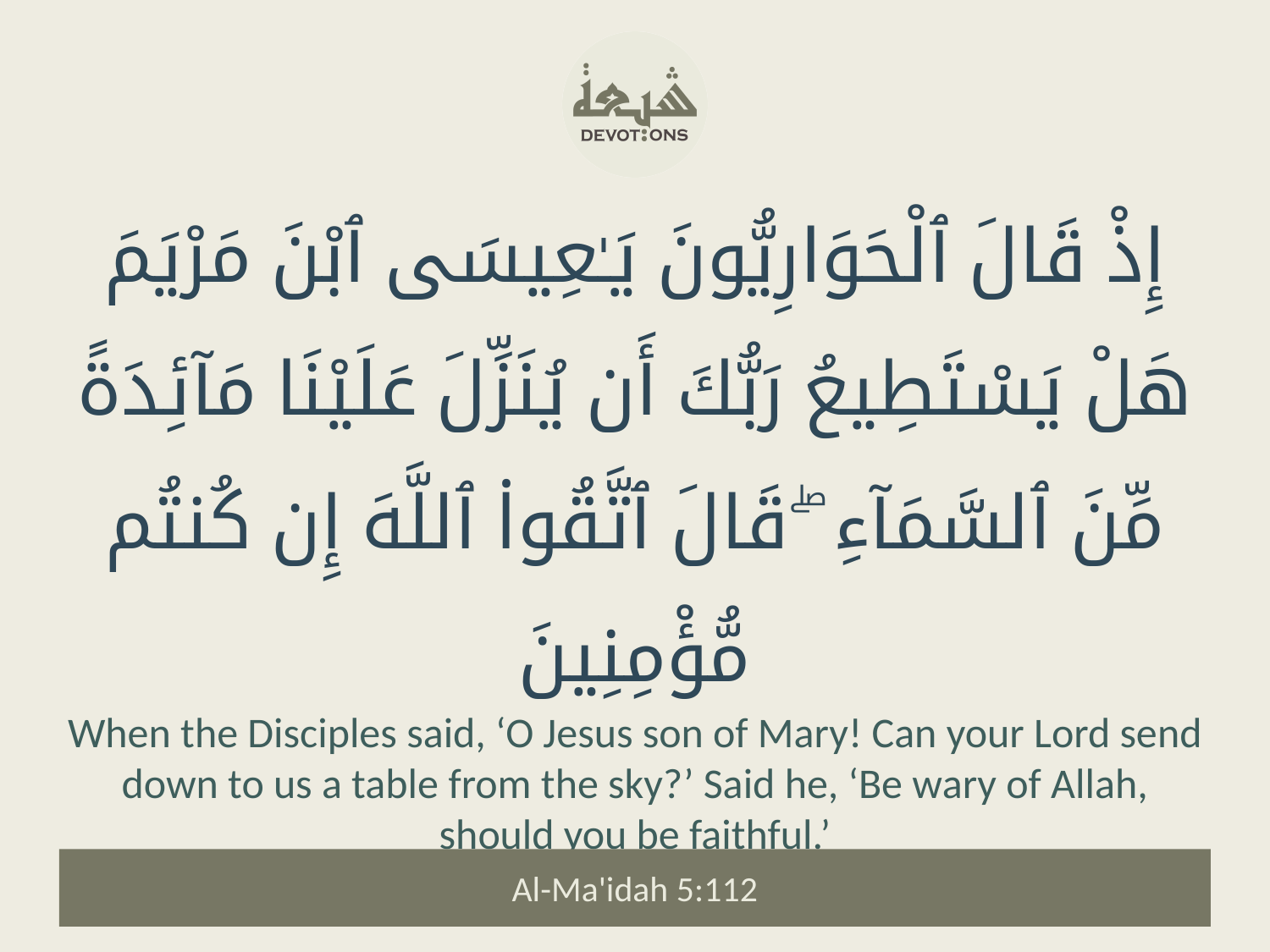

إِذْ قَالَ ٱلْحَوَارِيُّونَ يَـٰعِيسَى ٱبْنَ مَرْيَمَ هَلْ يَسْتَطِيعُ رَبُّكَ أَن يُنَزِّلَ عَلَيْنَا مَآئِدَةً مِّنَ ٱلسَّمَآءِ ۖ قَالَ ٱتَّقُوا۟ ٱللَّهَ إِن كُنتُم مُّؤْمِنِينَ
When the Disciples said, ‘O Jesus son of Mary! Can your Lord send down to us a table from the sky?’ Said he, ‘Be wary of Allah, should you be faithful.’
Al-Ma'idah 5:112